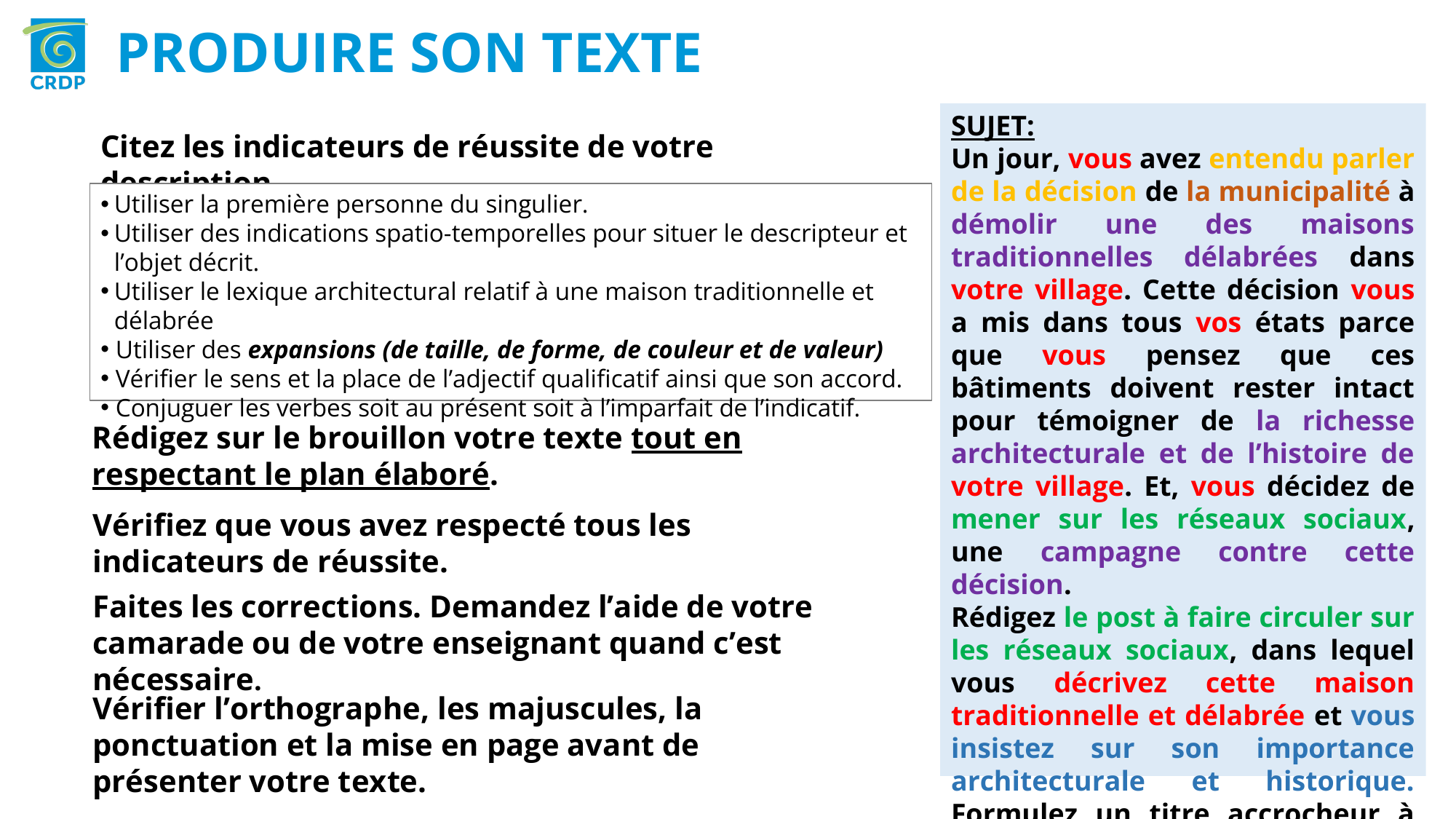

PRODUIRE SON TEXTE
SUJET:
Un jour, vous avez entendu parler de la décision de la municipalité à démolir une des maisons traditionnelles délabrées dans votre village. Cette décision vous a mis dans tous vos états parce que vous pensez que ces bâtiments doivent rester intact pour témoigner de la richesse architecturale et de l’histoire de votre village. Et, vous décidez de mener sur les réseaux sociaux, une campagne contre cette décision.
Rédigez le post à faire circuler sur les réseaux sociaux, dans lequel vous décrivez cette maison traditionnelle et délabrée et vous insistez sur son importance architecturale et historique. Formulez un titre accrocheur à votre post.
Citez les indicateurs de réussite de votre description.
Utiliser la première personne du singulier.
Utiliser des indications spatio-temporelles pour situer le descripteur et l’objet décrit.
Utiliser le lexique architectural relatif à une maison traditionnelle et délabrée
 Utiliser des expansions (de taille, de forme, de couleur et de valeur)
 Vérifier le sens et la place de l’adjectif qualificatif ainsi que son accord.
 Conjuguer les verbes soit au présent soit à l’imparfait de l’indicatif.
Rédigez sur le brouillon votre texte tout en respectant le plan élaboré.
Vérifiez que vous avez respecté tous les indicateurs de réussite.
Faites les corrections. Demandez l’aide de votre camarade ou de votre enseignant quand c’est nécessaire.
Vérifier l’orthographe, les majuscules, la ponctuation et la mise en page avant de présenter votre texte.